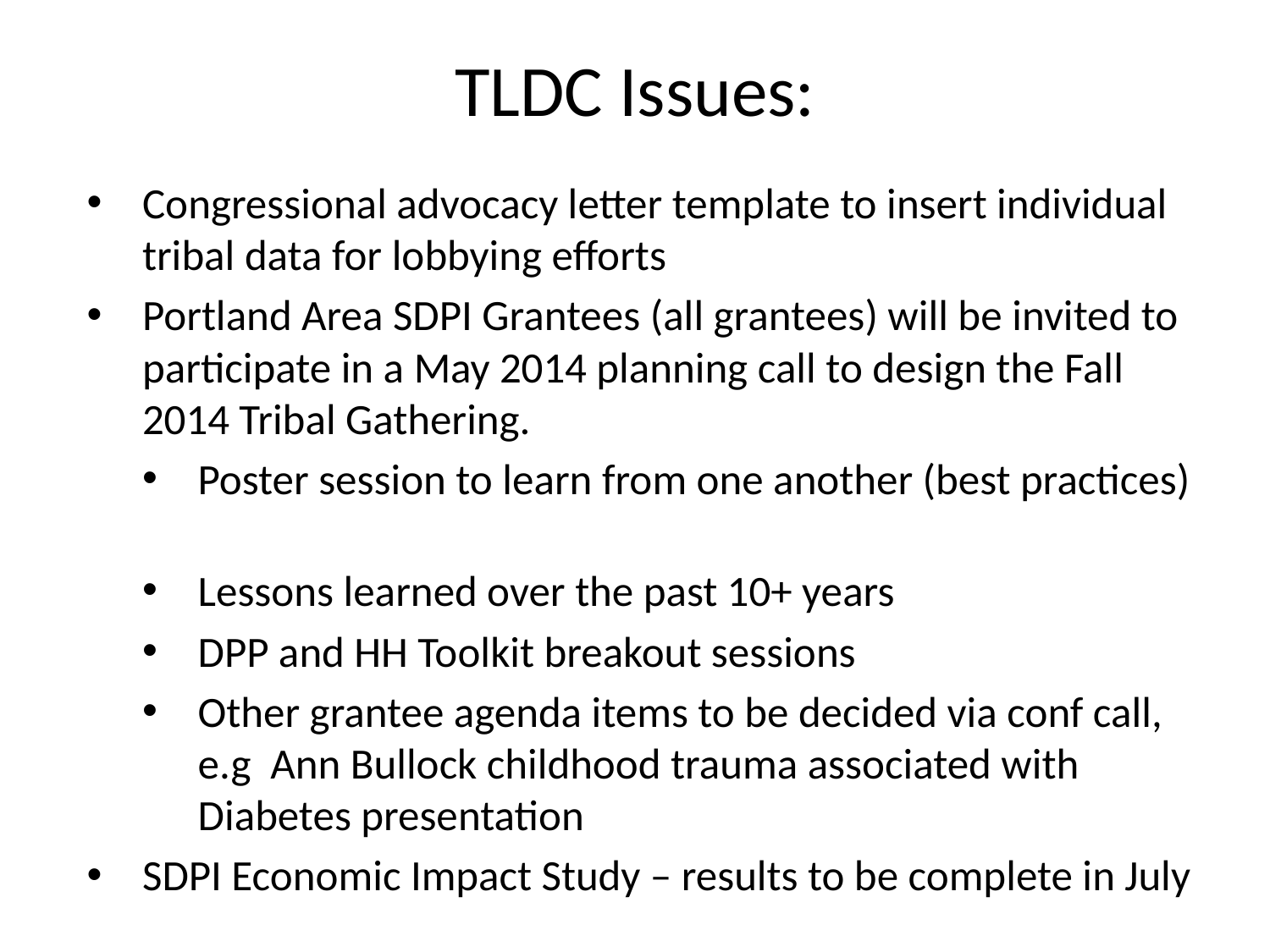

# TLDC Issues:
Congressional advocacy letter template to insert individual tribal data for lobbying efforts
Portland Area SDPI Grantees (all grantees) will be invited to participate in a May 2014 planning call to design the Fall 2014 Tribal Gathering.
Poster session to learn from one another (best practices)
Lessons learned over the past 10+ years
DPP and HH Toolkit breakout sessions
Other grantee agenda items to be decided via conf call, e.g  Ann Bullock childhood trauma associated with Diabetes presentation
SDPI Economic Impact Study – results to be complete in July